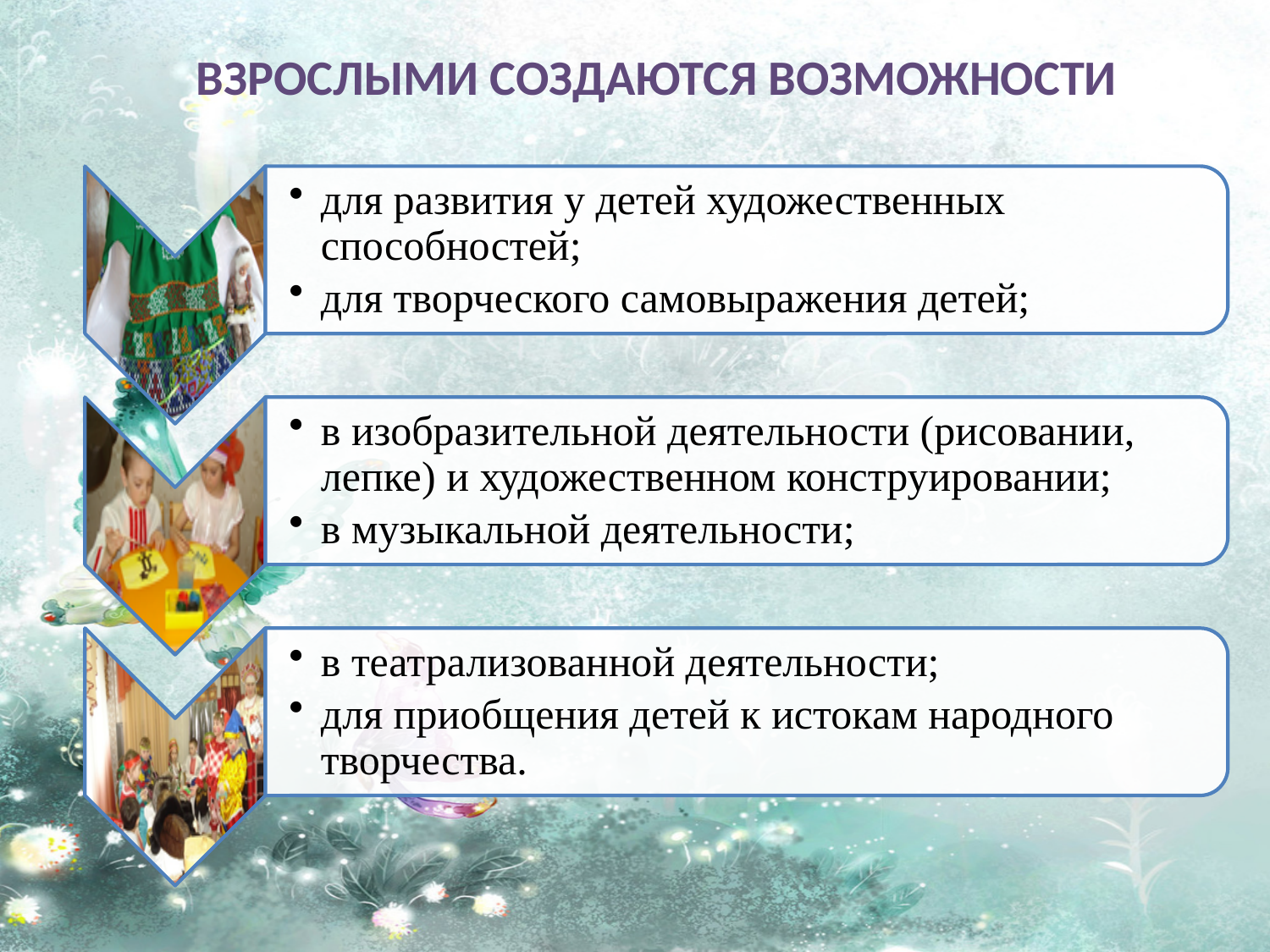

# ВЗРОСЛЫМИ СОЗДАЮТСЯ ВОЗМОЖНОСТИ

для развития у детей художественных способностей;
для творческого самовыражения детей;

в изобразительной деятельности (рисовании, лепке) и художественном конструировании;
в музыкальной деятельности;

в театрализованной деятельности;
для приобщения детей к истокам народного творчества.